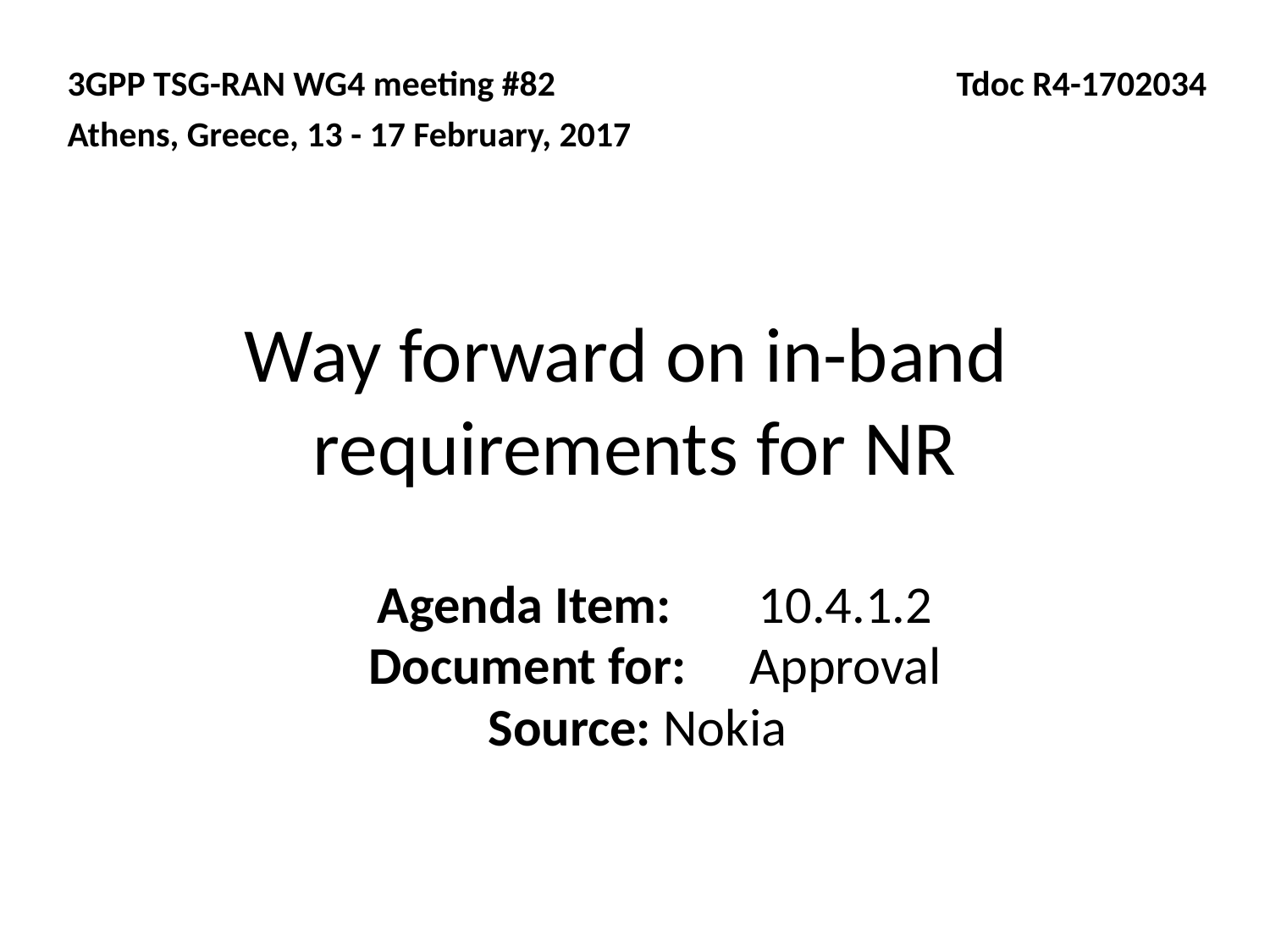

3GPP TSG-RAN WG4 meeting #82				Tdoc R4-1702034
Athens, Greece, 13 - 17 February, 2017
# Way forward on in-band  requirements for NR
Agenda Item:	10.4.1.2
Document for:	Approval
Source: Nokia